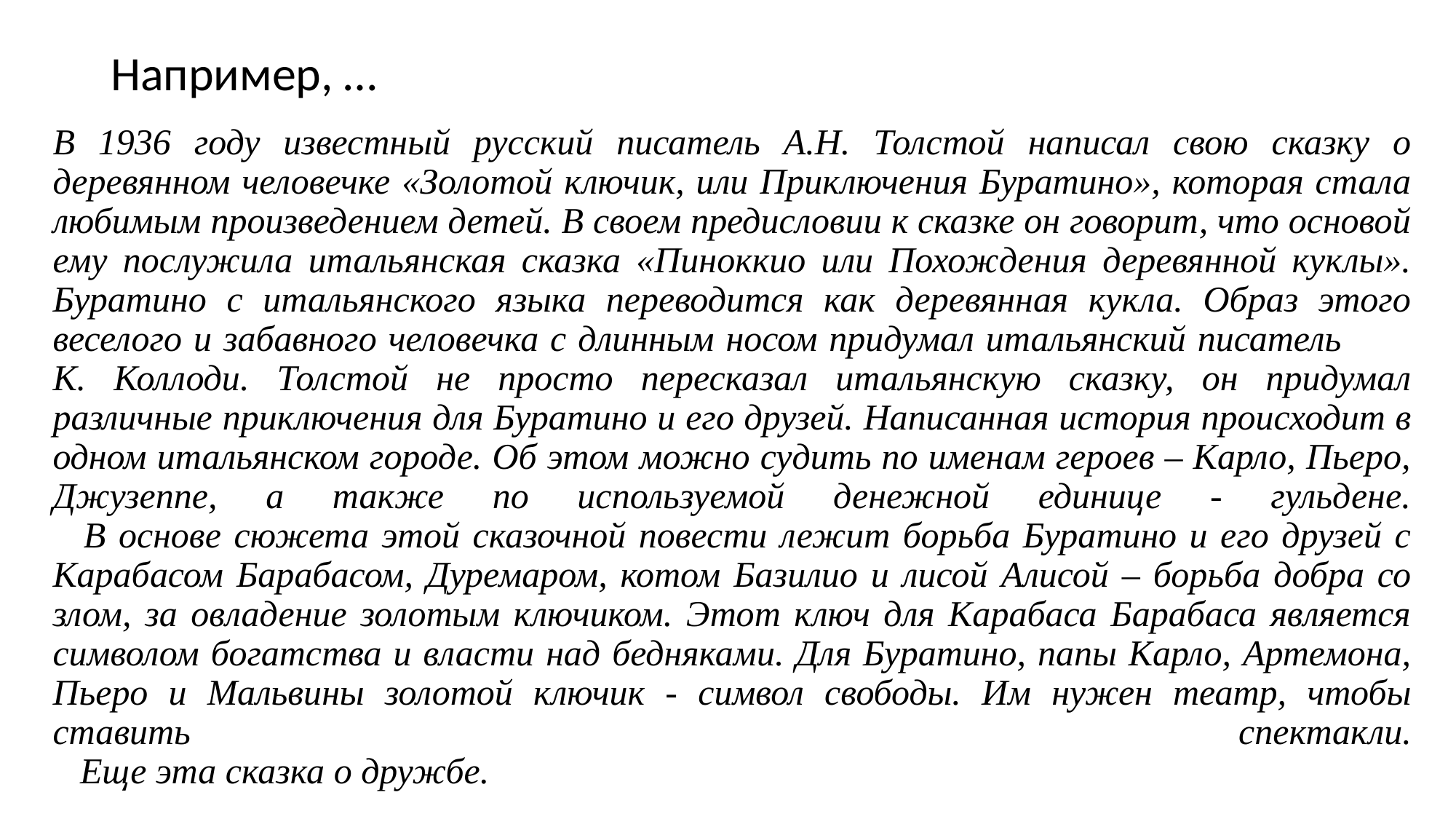

# Например, …
В 1936 году известный русский писатель А.Н. Толстой написал свою сказку о деревянном человечке «Золотой ключик, или Приключения Буратино», которая стала любимым произведением детей. В своем предисловии к сказке он говорит, что основой ему послужила итальянская сказка «Пиноккио или Похождения деревянной куклы». Буратино с итальянского языка переводится как деревянная кукла. Образ этого веселого и забавного человечка с длинным носом придумал итальянский писатель       К. Коллоди. Толстой не просто пересказал итальянскую сказку, он придумал различные приключения для Буратино и его друзей. Написанная история происходит в одном итальянском городе. Об этом можно судить по именам героев – Карло, Пьеро, Джузеппе, а также по используемой денежной единице - гульдене.
   В основе сюжета этой сказочной повести лежит борьба Буратино и его друзей с Карабасом Барабасом, Дуремаром, котом Базилио и лисой Алисой – борьба добра со злом, за овладение золотым ключиком. Этот ключ для Карабаса Барабаса является символом богатства и власти над бедняками. Для Буратино, папы Карло, Артемона, Пьеро и Мальвины золотой ключик - символ свободы. Им нужен театр, чтобы ставить спектакли.
   Еще эта сказка о дружбе.